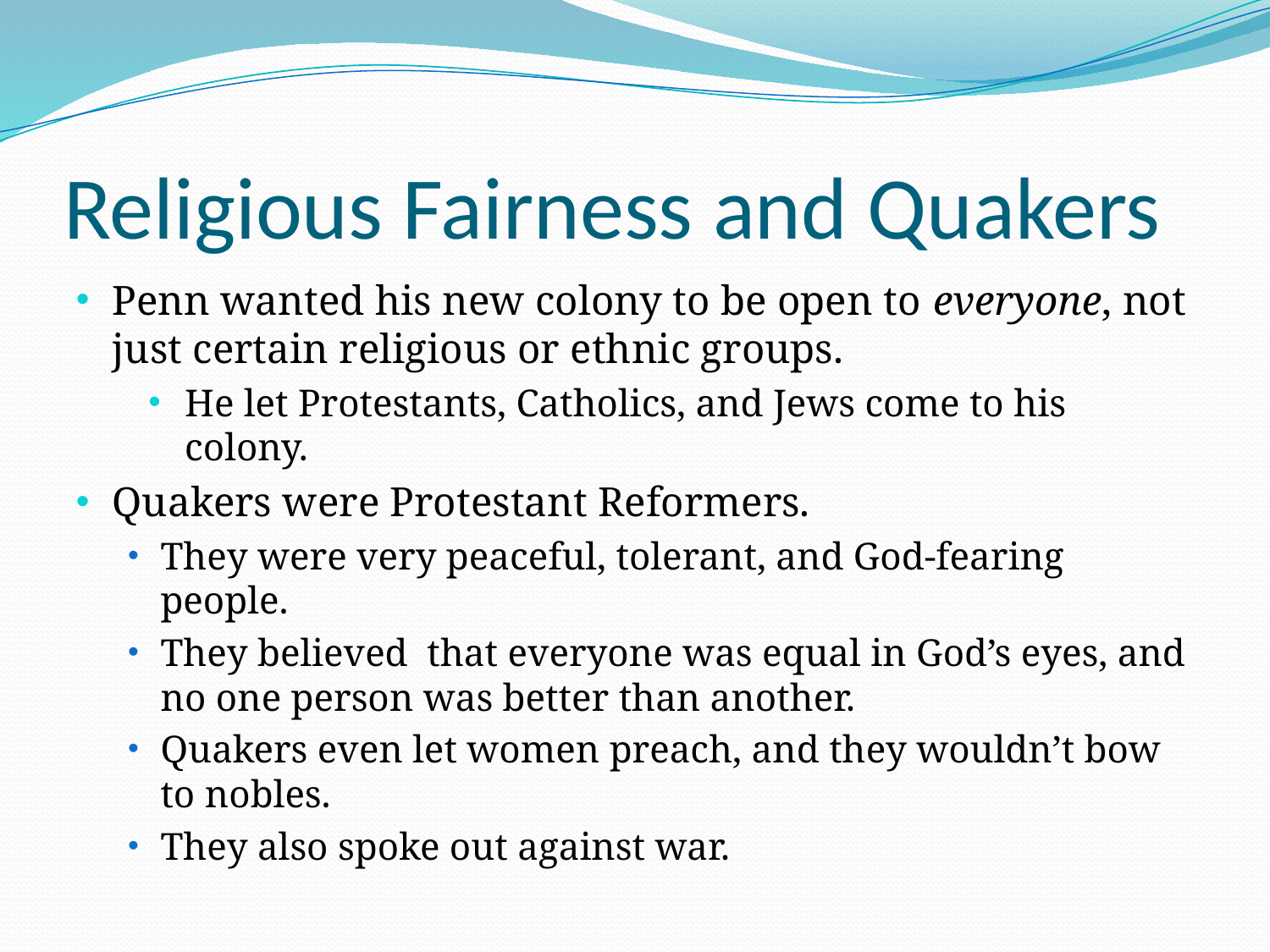

# Religious Fairness and Quakers
Penn wanted his new colony to be open to everyone, not just certain religious or ethnic groups.
He let Protestants, Catholics, and Jews come to his colony.
Quakers were Protestant Reformers.
They were very peaceful, tolerant, and God-fearing people.
They believed  that everyone was equal in God’s eyes, and no one person was better than another.
Quakers even let women preach, and they wouldn’t bow to nobles.
They also spoke out against war.